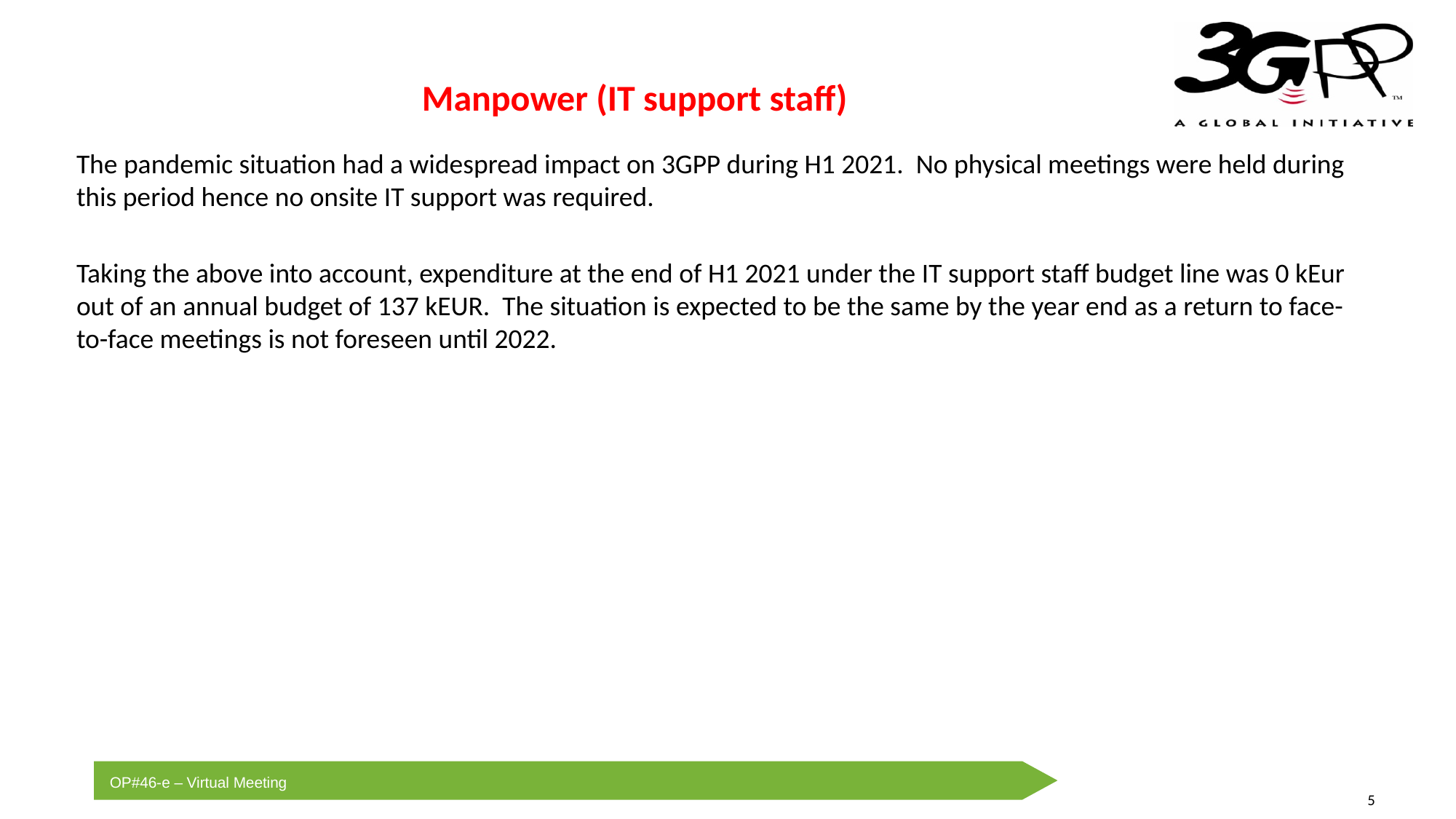

# Manpower (IT support staff)

The pandemic situation had a widespread impact on 3GPP during H1 2021.  No physical meetings were held during this period hence no onsite IT support was required.

Taking the above into account, expenditure at the end of H1 2021 under the IT support staff budget line was 0 kEur out of an annual budget of 137 kEUR.  The situation is expected to be the same by the year end as a return to face-to-face meetings is not foreseen until 2022.